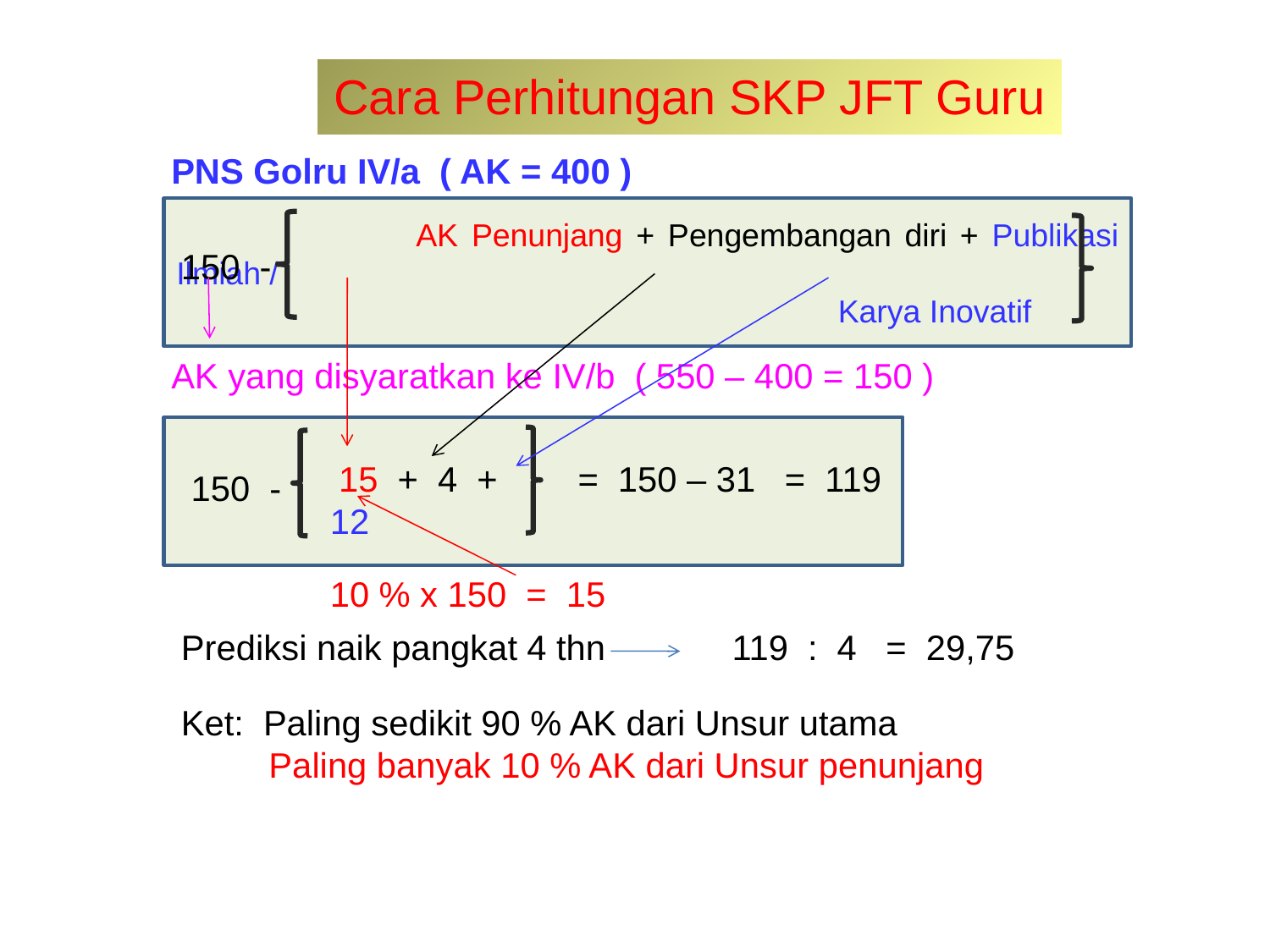

Cara Perhitungan SKP JFT Guru

PNS Golru IV/a  ( AK = 400 )

                  AK Penunjang + Pengembangan diri + Publikasi Ilmiah /
					   Karya Inovatif

150  -
AK yang disyaratkan ke IV/b  ( 550 – 400 = 150 )

 15  +  4  +  12
 =  150 – 31   =  119
150  -
10 % x 150  =  15
Prediksi naik pangkat 4 thn             119  :  4   =  29,75
Ket:  Paling sedikit 90 % AK dari Unsur utama
         Paling banyak 10 % AK dari Unsur penunjang